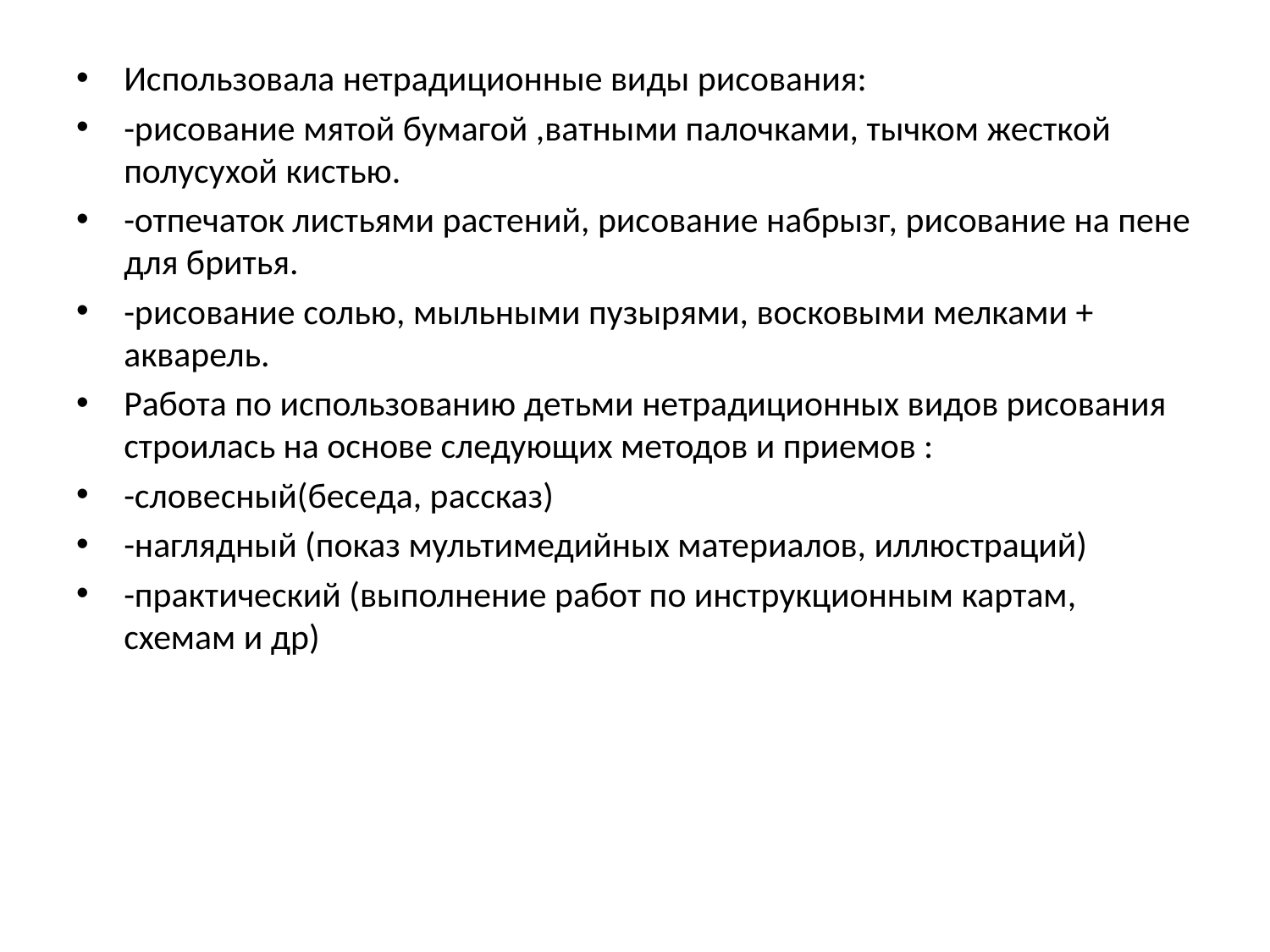

Использовала нетрадиционные виды рисования:
-рисование мятой бумагой ,ватными палочками, тычком жесткой полусухой кистью.
-отпечаток листьями растений, рисование набрызг, рисование на пене для бритья.
-рисование солью, мыльными пузырями, восковыми мелками + акварель.
Работа по использованию детьми нетрадиционных видов рисования строилась на основе следующих методов и приемов :
-словесный(беседа, рассказ)
-наглядный (показ мультимедийных материалов, иллюстраций)
-практический (выполнение работ по инструкционным картам,  схемам и др)